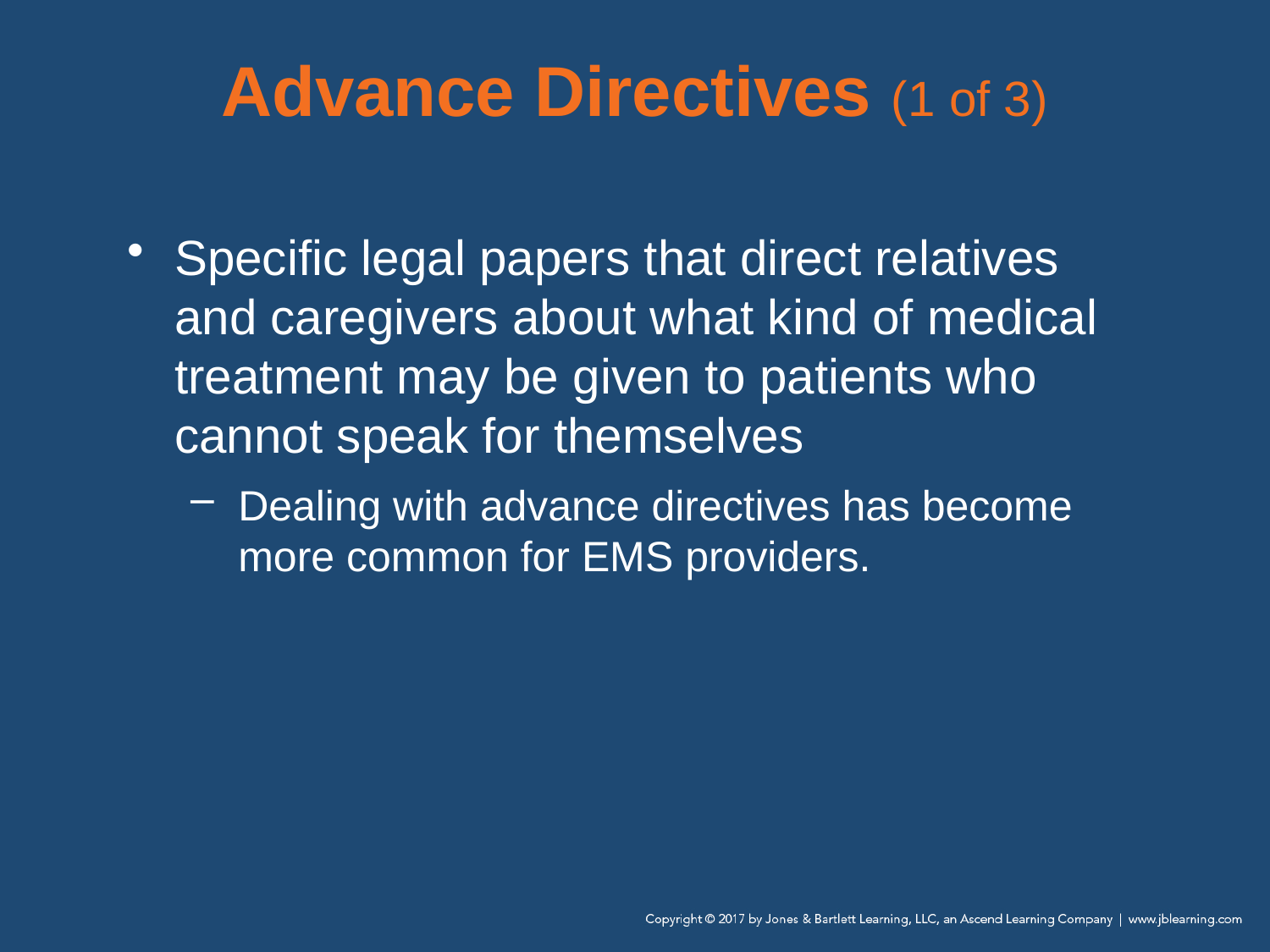

# Advance Directives (1 of 3)
Specific legal papers that direct relatives and caregivers about what kind of medical treatment may be given to patients who cannot speak for themselves
Dealing with advance directives has become more common for EMS providers.